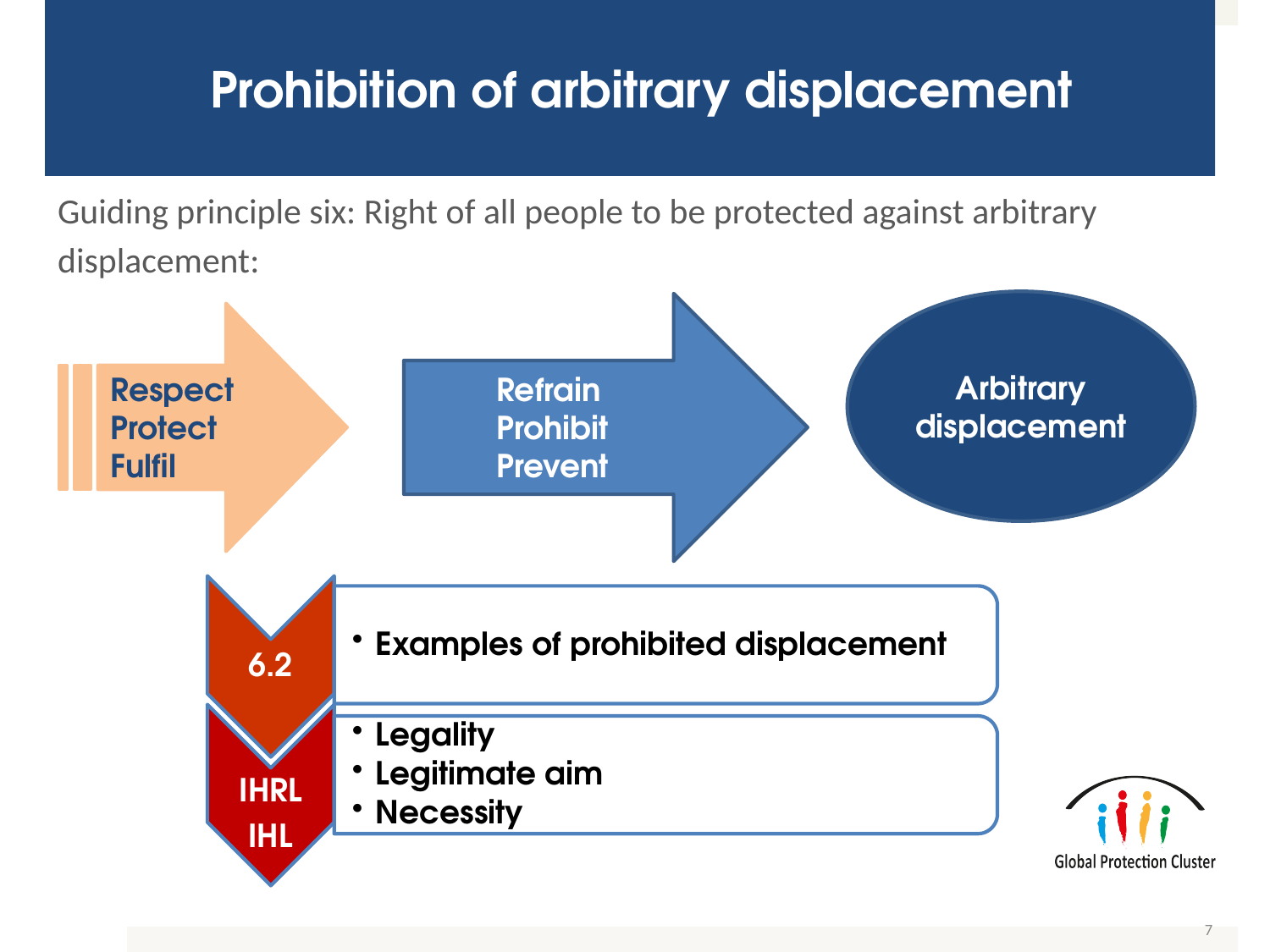

# Prohibition of arbitrary displacement
Guiding principle six: Right of all people to be protected against arbitrary displacement:
Arbitrary displacement
         Refrain
         Prohibit
         Prevent
Respect
Protect
Fulfil
6.2
Examples of prohibited displacement

IHRL
IHL
Legality
Legitimate aim
Necessity